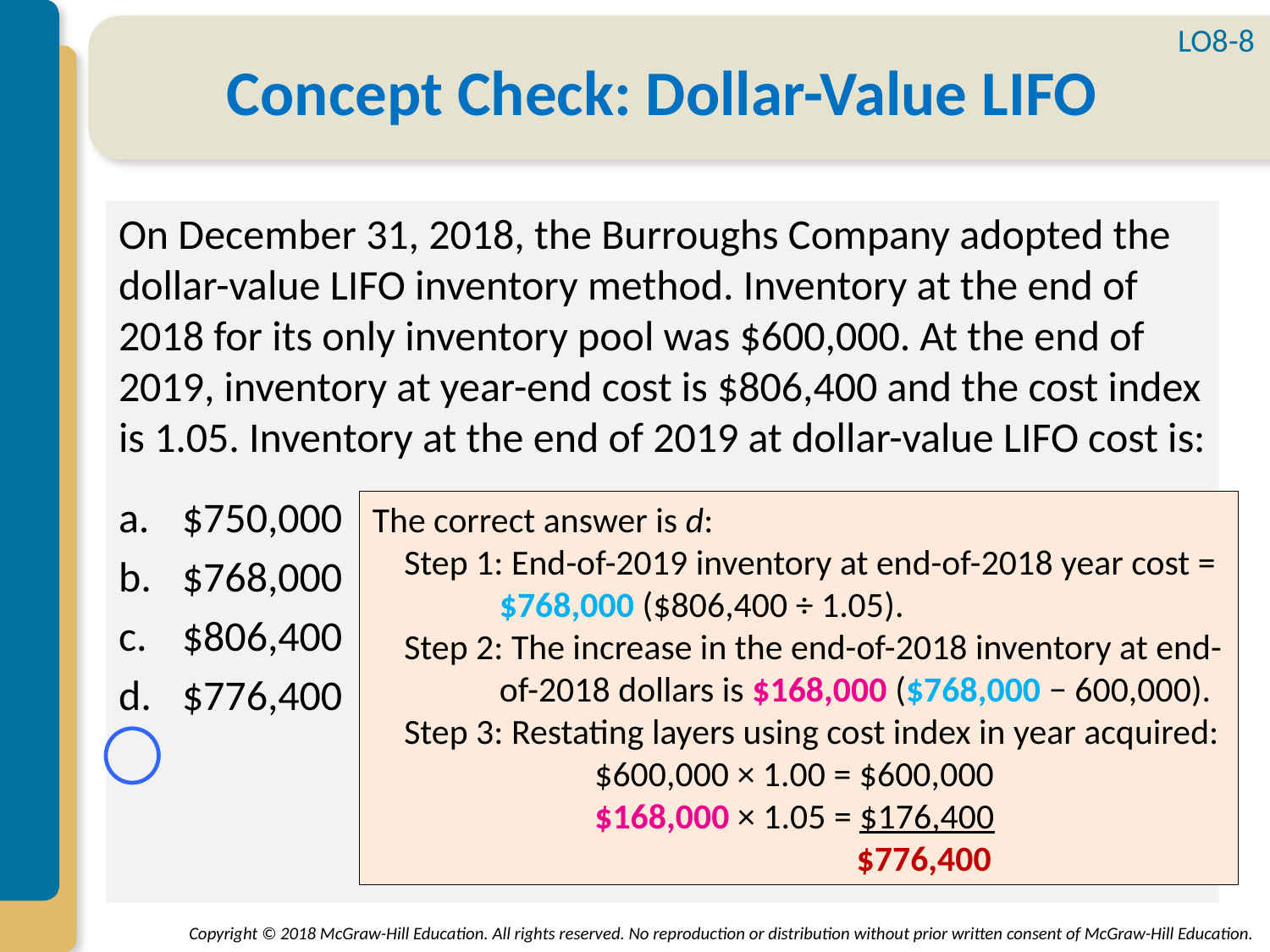

LO8-8
# Concept Check: Dollar-Value LIFO
On December 31, 2018, the Burroughs Company adopted the dollar-value LIFO inventory method. Inventory at the end of 2018 for its only inventory pool was $600,000. At the end of 2019, inventory at year-end cost is $806,400 and the cost index is 1.05. Inventory at the end of 2019 at dollar-value LIFO cost is:
$750,000
$768,000
$806,400
$776,400

The correct answer is d:
Step 1: End-of-2019 inventory at end-of-2018 year cost = $768,000 ($806,400 ÷ 1.05).
Step 2: The increase in the end-of-2018 inventory at end-of-2018 dollars is $168,000 ($768,000 − 600,000).
Step 3: Restating layers using cost index in year acquired:
		$600,000 × 1.00 = $600,000
		$168,000 × 1.05 = $176,400
				 $776,400